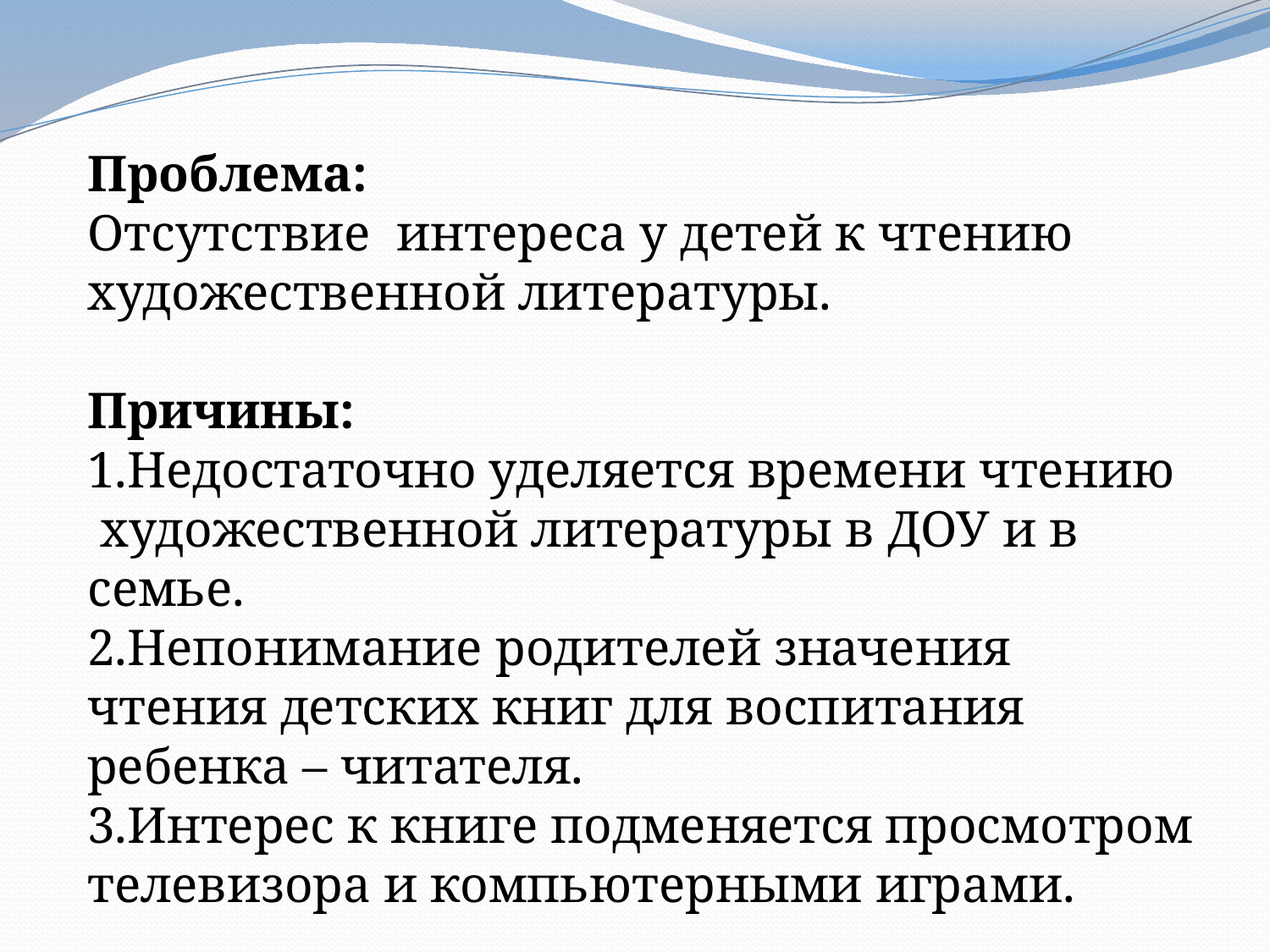

Проблема:
Отсутствие  интереса у детей к чтению художественной литературы.

Причины:
1.Недостаточно уделяется времени чтению    художественной литературы в ДОУ и в семье.
2.Непонимание родителей значения чтения детских книг для воспитания ребенка – читателя.
3.Интерес к книге подменяется просмотром телевизора и компьютерными играми.